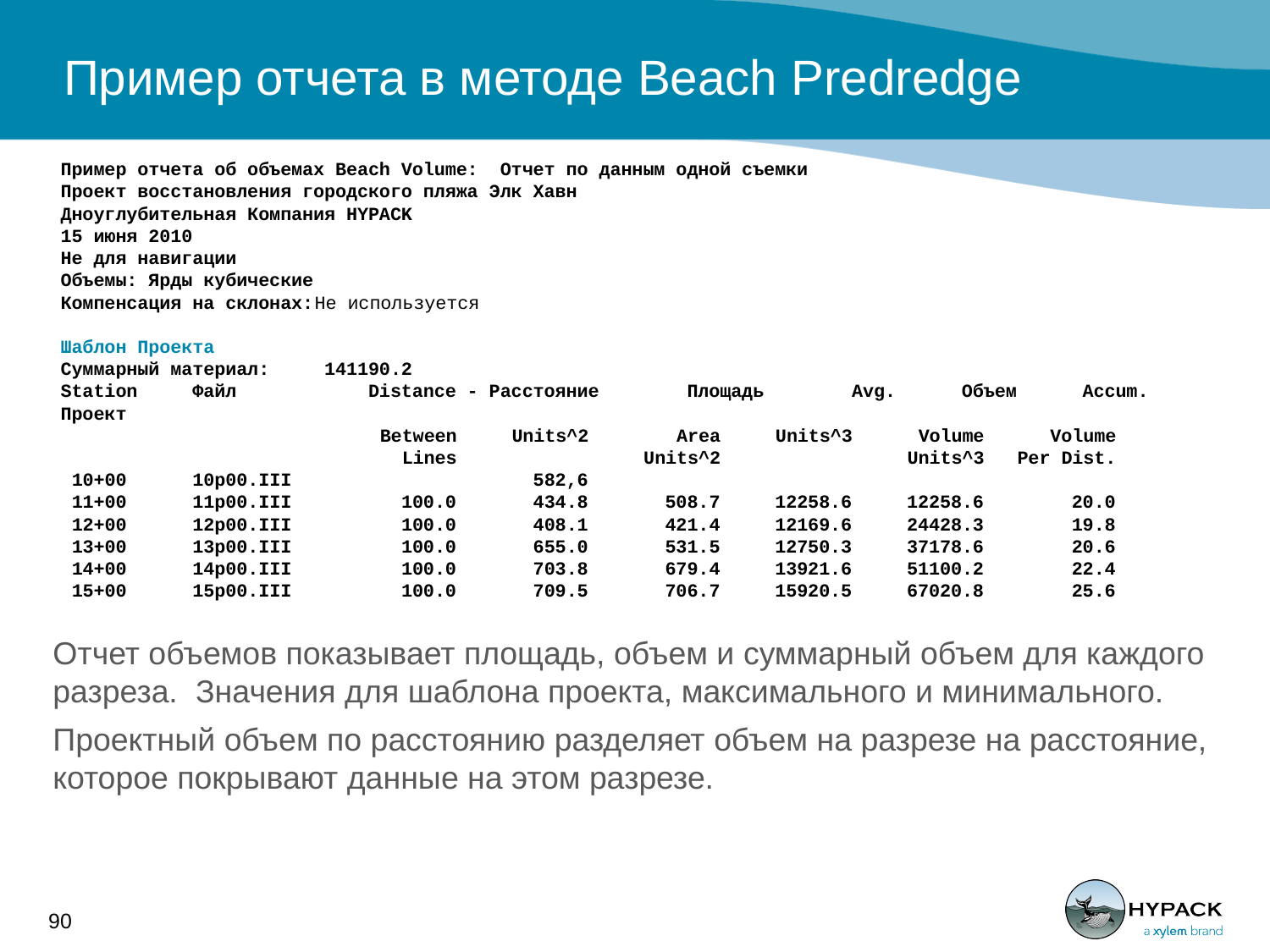

# Пример отчета в методе Beach Predredge
Пример отчета об объемах Beach Volume:  Отчет по данным одной съемки
Проект восстановления городского пляжа Элк Хавн
Дноуглубительная Компания HYPACK
15 июня 2010
Не для навигации
Объемы: Ярды кубические
Компенсация на склонах:	Не используется

Шаблон Проекта
Суммарный материал:     141190.2
Station     Файл            Distance - Расстояние        Площадь        Avg.      Объем      Accum.      Проект
                             Between     Units^2        Area     Units^3      Volume      Volume
                               Lines                 Units^2                 Units^3   Per Dist.
 10+00      10p00.III                      582,6
 11+00      11p00.III          100.0       434.8       508.7     12258.6     12258.6        20.0
 12+00      12p00.III          100.0       408.1       421.4     12169.6     24428.3        19.8
 13+00      13p00.III          100.0       655.0       531.5     12750.3     37178.6        20.6
 14+00      14p00.III          100.0       703.8       679.4     13921.6     51100.2        22.4
 15+00      15p00.III          100.0       709.5       706.7     15920.5     67020.8        25.6

Отчет объемов показывает площадь, объем и суммарный объем для каждого разреза.  Значения для шаблона проекта, максимального и минимального.
Проектный объем по расстоянию разделяет объем на разрезе на расстояние, которое покрывают данные на этом разрезе.
90